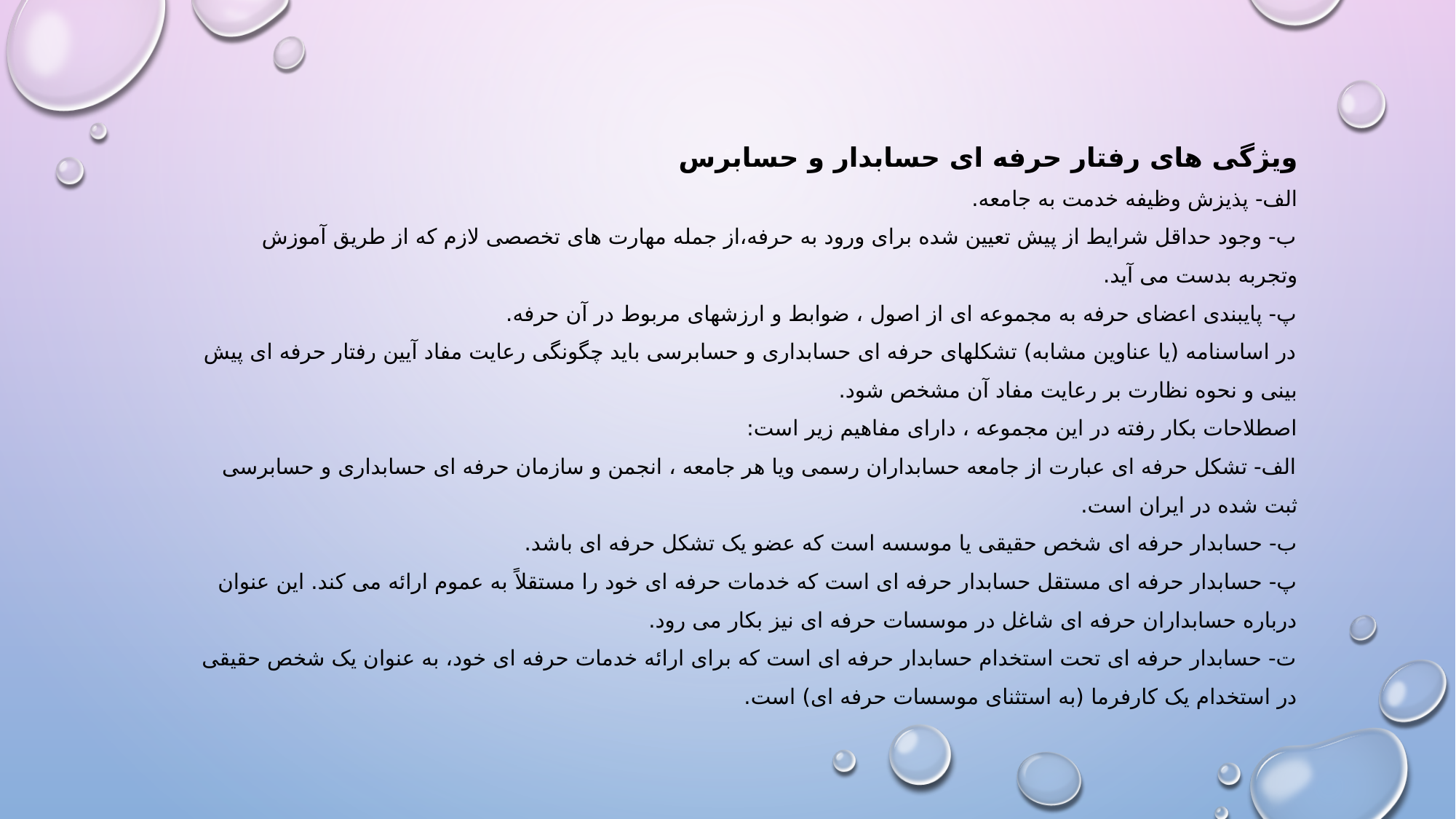

# ویژگی های رفتار حرفه ای حسابدار و حسابرس الف- پذیزش وظیفه خدمت به جامعه. ب- وجود حداقل شرایط از پیش تعیین شده برای ورود به حرفه،از جمله مهارت های تخصصی لازم که از طریق آموزش وتجربه بدست می آید. پ- پایبندی اعضای حرفه به مجموعه ای از اصول ، ضوابط و ارزشهای مربوط در آن حرفه. در اساسنامه (یا عناوین مشابه) تشکلهای حرفه ای حسابداری و حسابرسی باید چگونگی رعایت مفاد آیین رفتار حرفه ای پیش بینی و نحوه نظارت بر رعایت مفاد آن مشخص شود. اصطلاحات بکار رفته در این مجموعه ، دارای مفاهیم زیر است: الف- تشکل حرفه ای عبارت از جامعه حسابداران رسمی ویا هر جامعه ، انجمن و سازمان حرفه ای حسابداری و حسابرسی ثبت شده در ایران است. ب- حسابدار حرفه ای شخص حقیقی یا موسسه است که عضو یک تشکل حرفه ای باشد. پ- حسابدار حرفه ای مستقل حسابدار حرفه ای است که خدمات حرفه ای خود را مستقلاً به عموم ارائه می کند. این عنوان درباره حسابداران حرفه ای شاغل در موسسات حرفه ای نیز بکار می رود. ت- حسابدار حرفه ای تحت استخدام حسابدار حرفه ای است که برای ارائه خدمات حرفه ای خود، به عنوان یک شخص حقیقی در استخدام یک کارفرما (به استثنای موسسات حرفه ای) است.